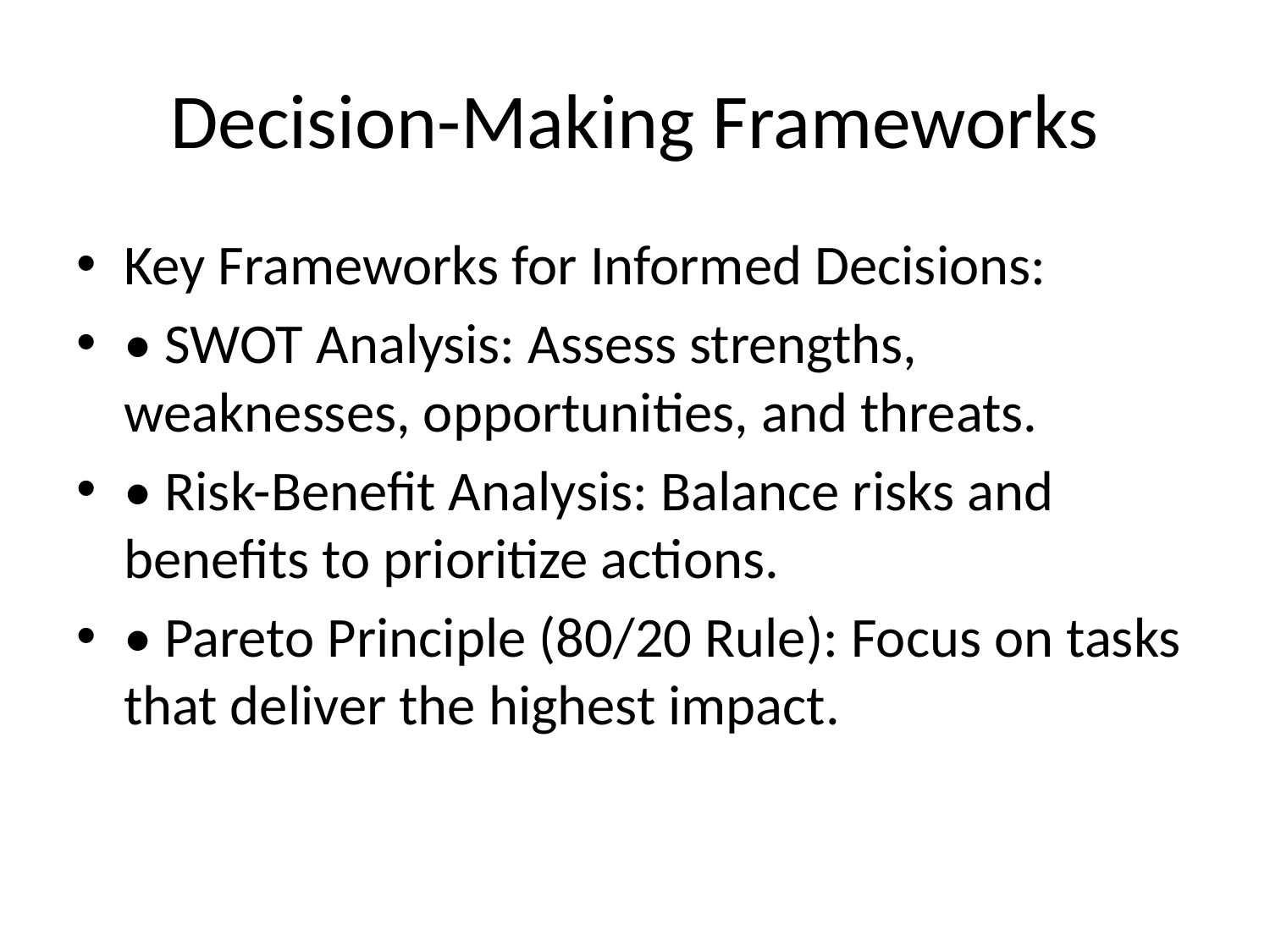

# Decision-Making Frameworks
Key Frameworks for Informed Decisions:
• SWOT Analysis: Assess strengths, weaknesses, opportunities, and threats.
• Risk-Benefit Analysis: Balance risks and benefits to prioritize actions.
• Pareto Principle (80/20 Rule): Focus on tasks that deliver the highest impact.